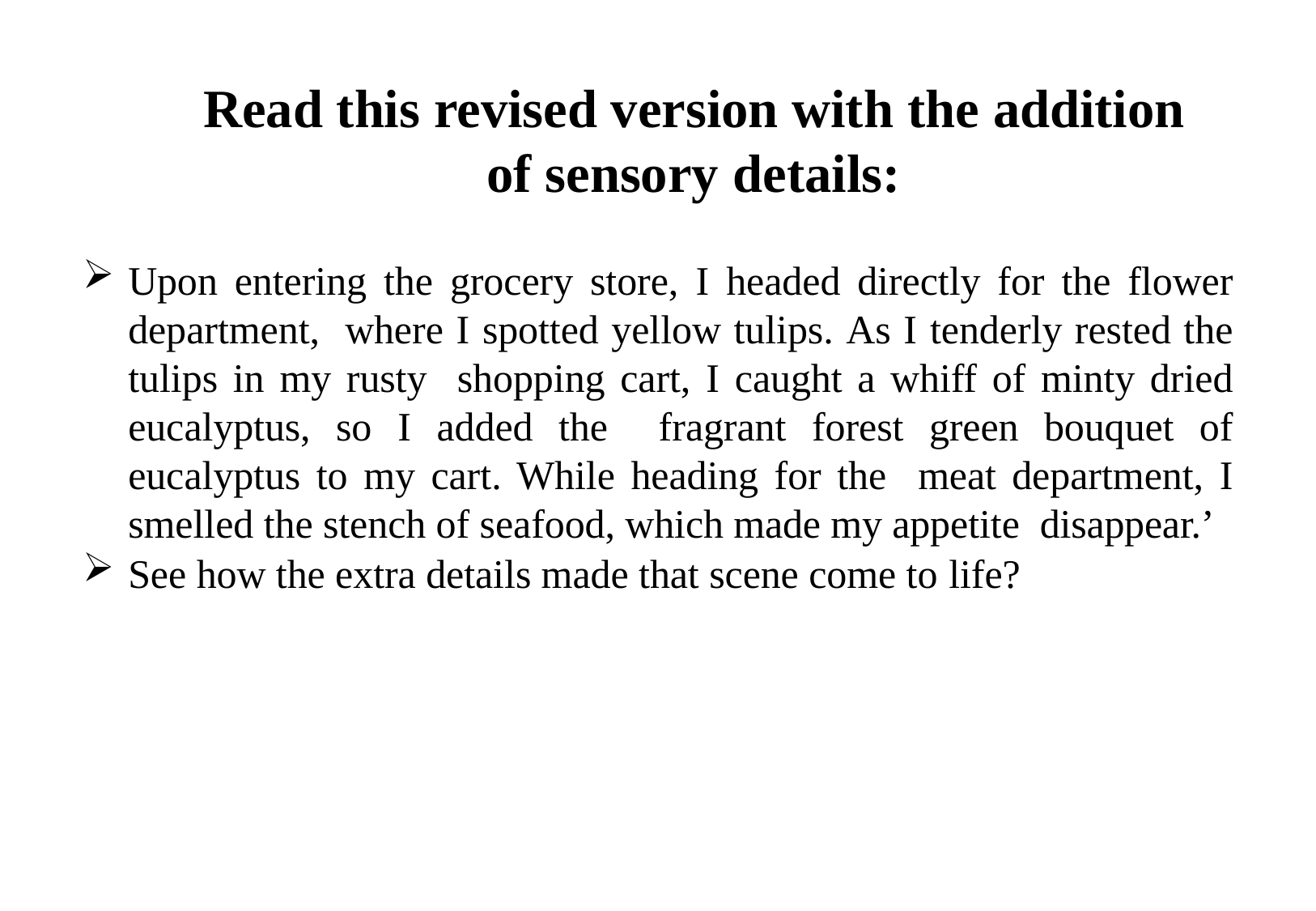

# Read this revised version with the addition
of sensory details:
Upon entering the grocery store, I headed directly for the flower department,  where I spotted yellow tulips. As I tenderly rested the tulips in my rusty  shopping cart, I caught a whiff of minty dried eucalyptus, so I added the  fragrant forest green bouquet of eucalyptus to my cart. While heading for the  meat department, I smelled the stench of seafood, which made my appetite  disappear.’
See how the extra details made that scene come to life?